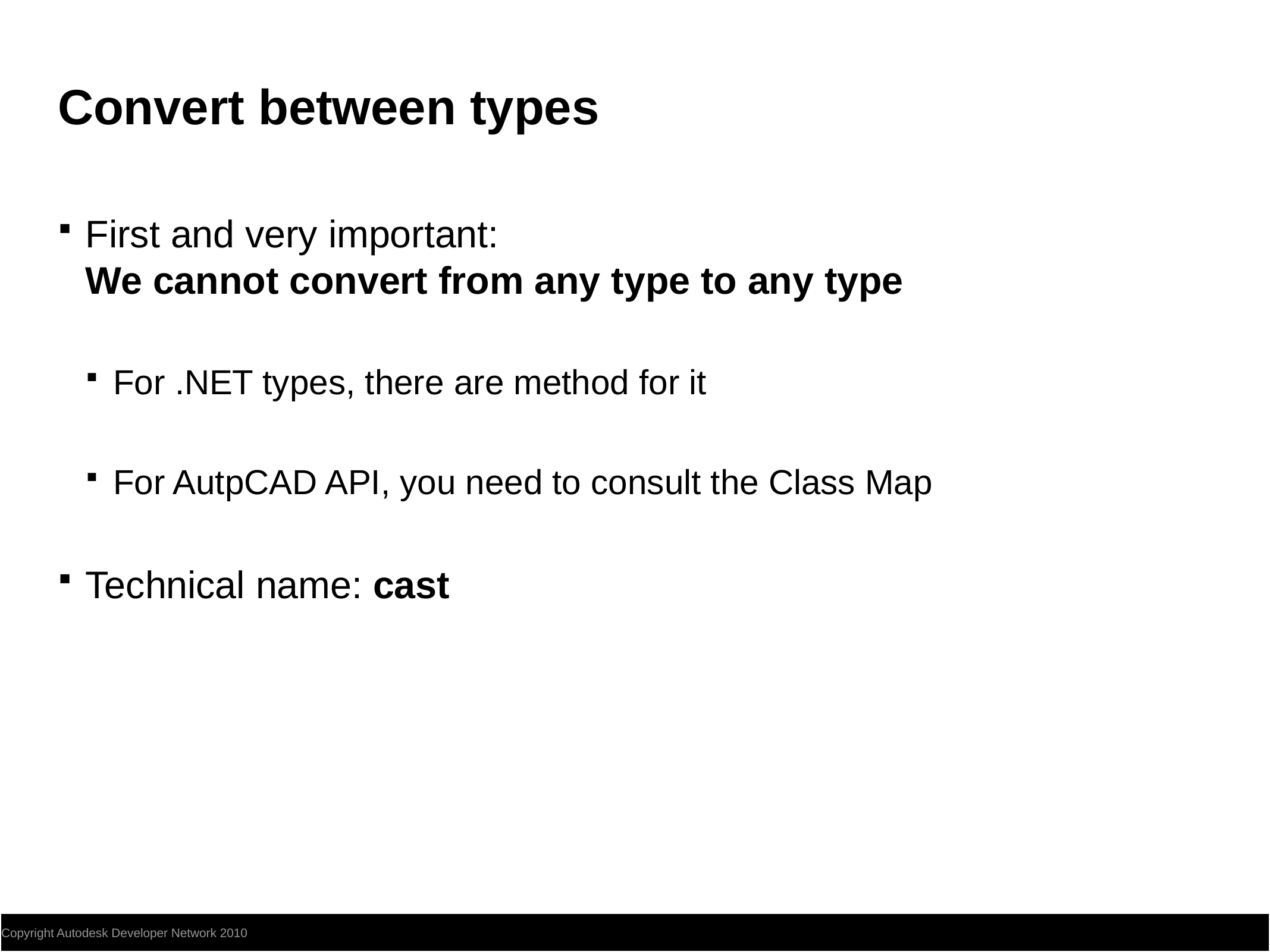

# Convert between types
First and very important:
We cannot convert from any type to any type

For .NET types, there are method for it

For AutpCAD API, you need to consult the Class Map

Technical name: cast